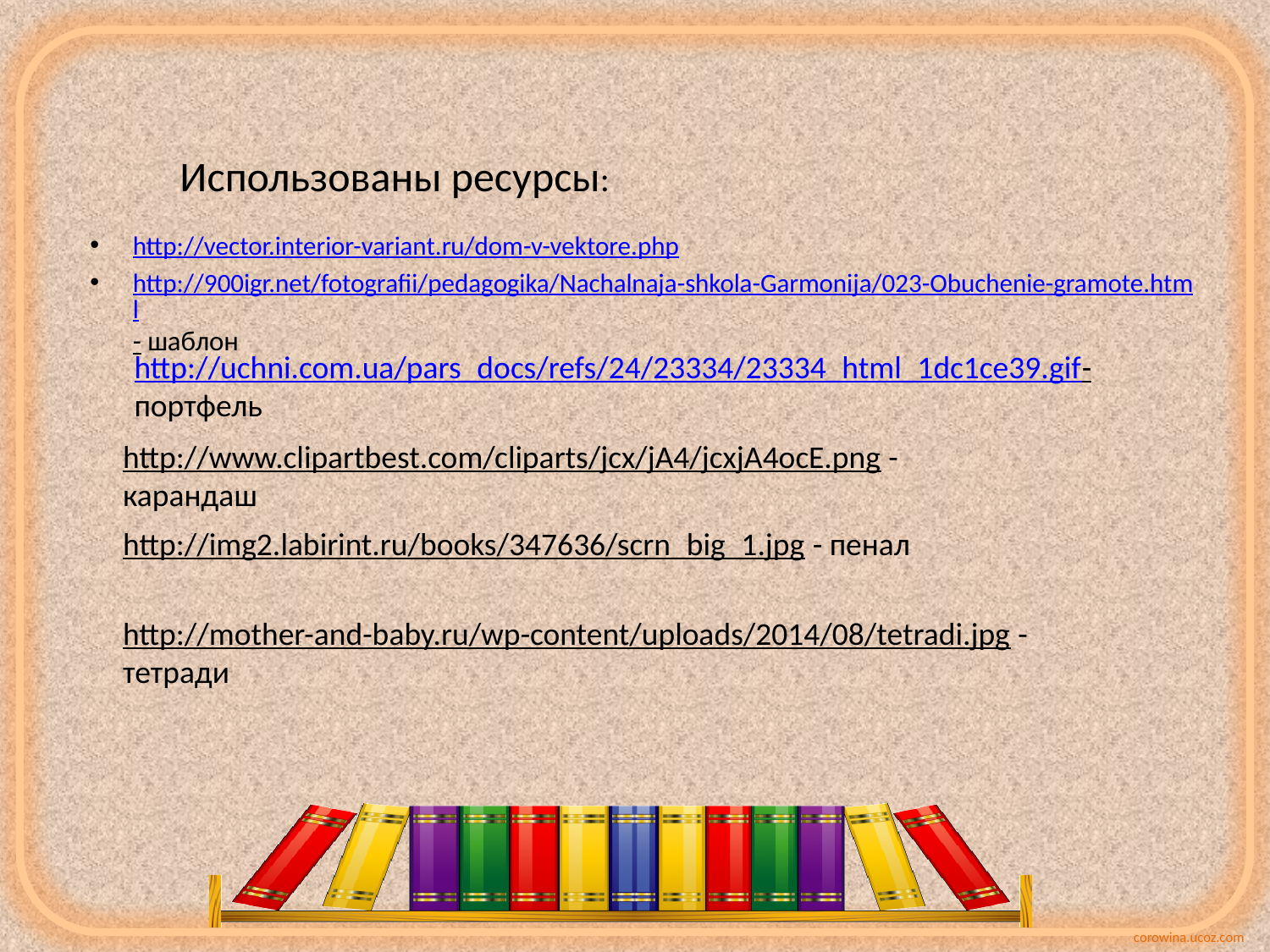

# Использованы ресурсы:
http://vector.interior-variant.ru/dom-v-vektore.php
http://900igr.net/fotografii/pedagogika/Nachalnaja-shkola-Garmonija/023-Obuchenie-gramote.html- шаблон

http://uchni.com.ua/pars_docs/refs/24/23334/23334_html_1dc1ce39.gif- портфель
http://www.clipartbest.com/cliparts/jcx/jA4/jcxjA4ocE.png - карандаш
http://img2.labirint.ru/books/347636/scrn_big_1.jpg - пенал
http://mother-and-baby.ru/wp-content/uploads/2014/08/tetradi.jpg - тетради